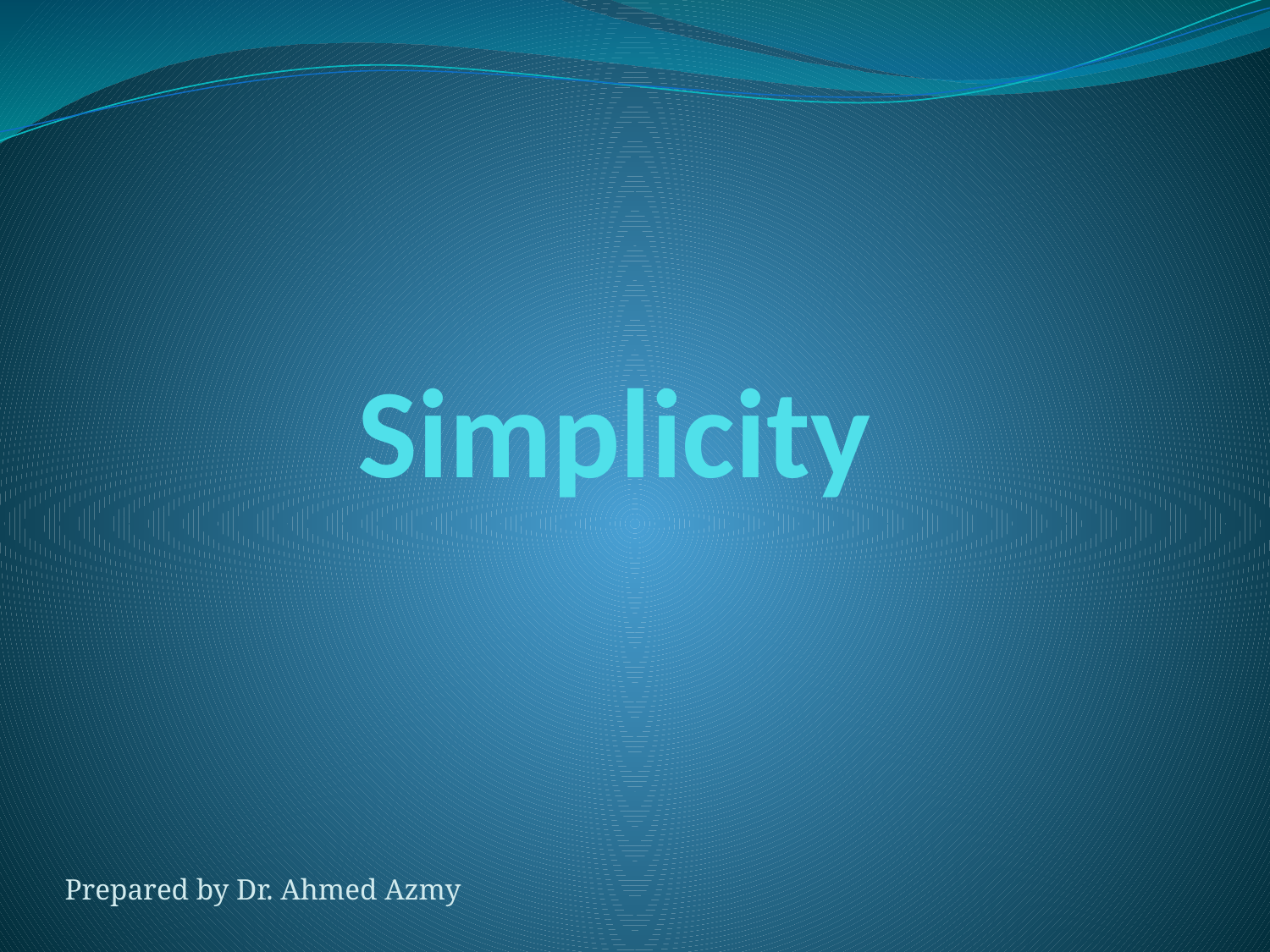

# Simplicity
Prepared by Dr. Ahmed Azmy